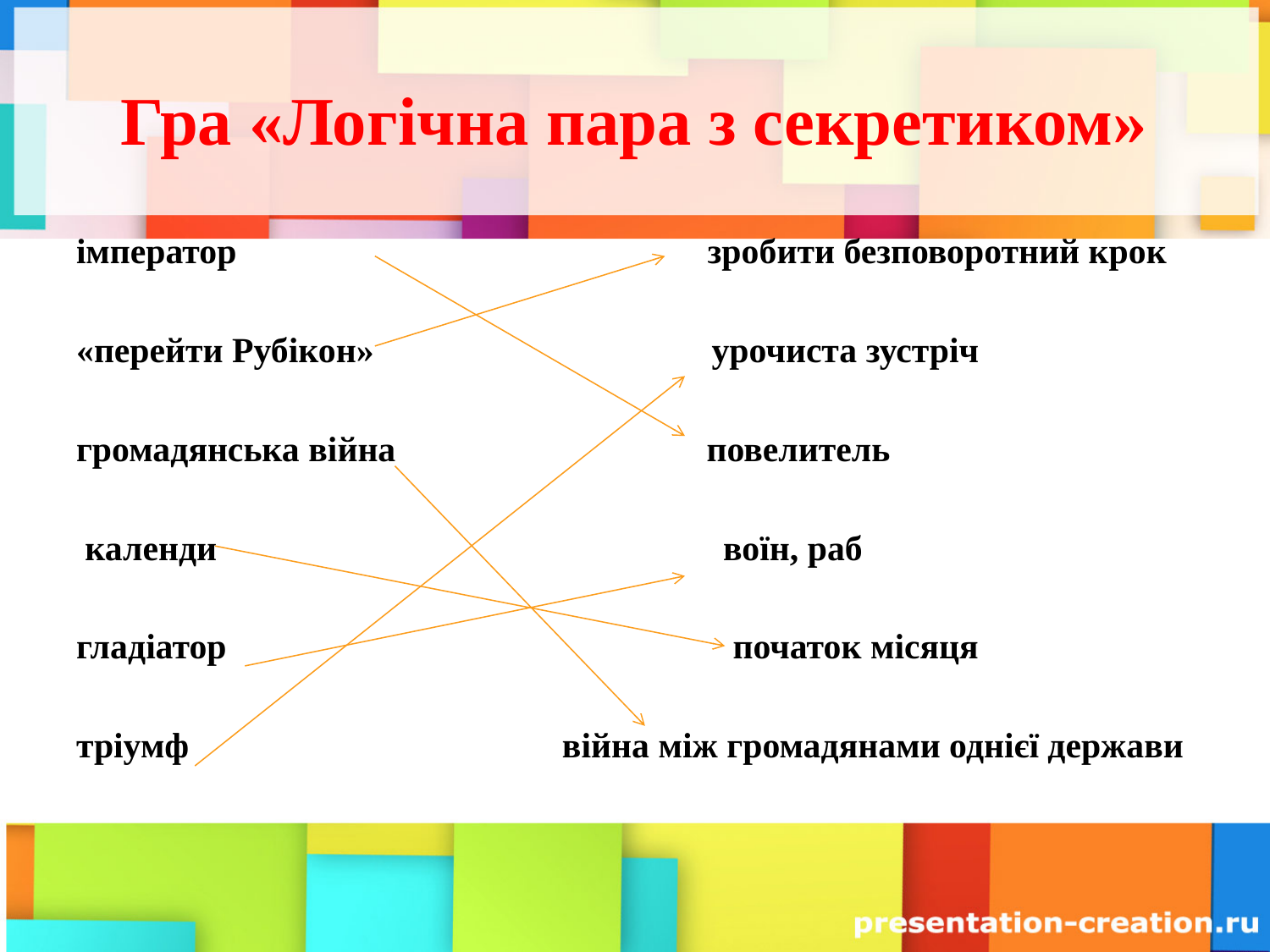

# Гра «Логічна пара з секретиком»
імператор                                                     зробити безповоротний крок

«перейти Рубікон»                                      урочиста зустріч

громадянська війна                                   повелитель

 календи                                                         воїн, раб

гладіатор                                                         початок місяця

тріумф                                          війна між громадянами однієї держави